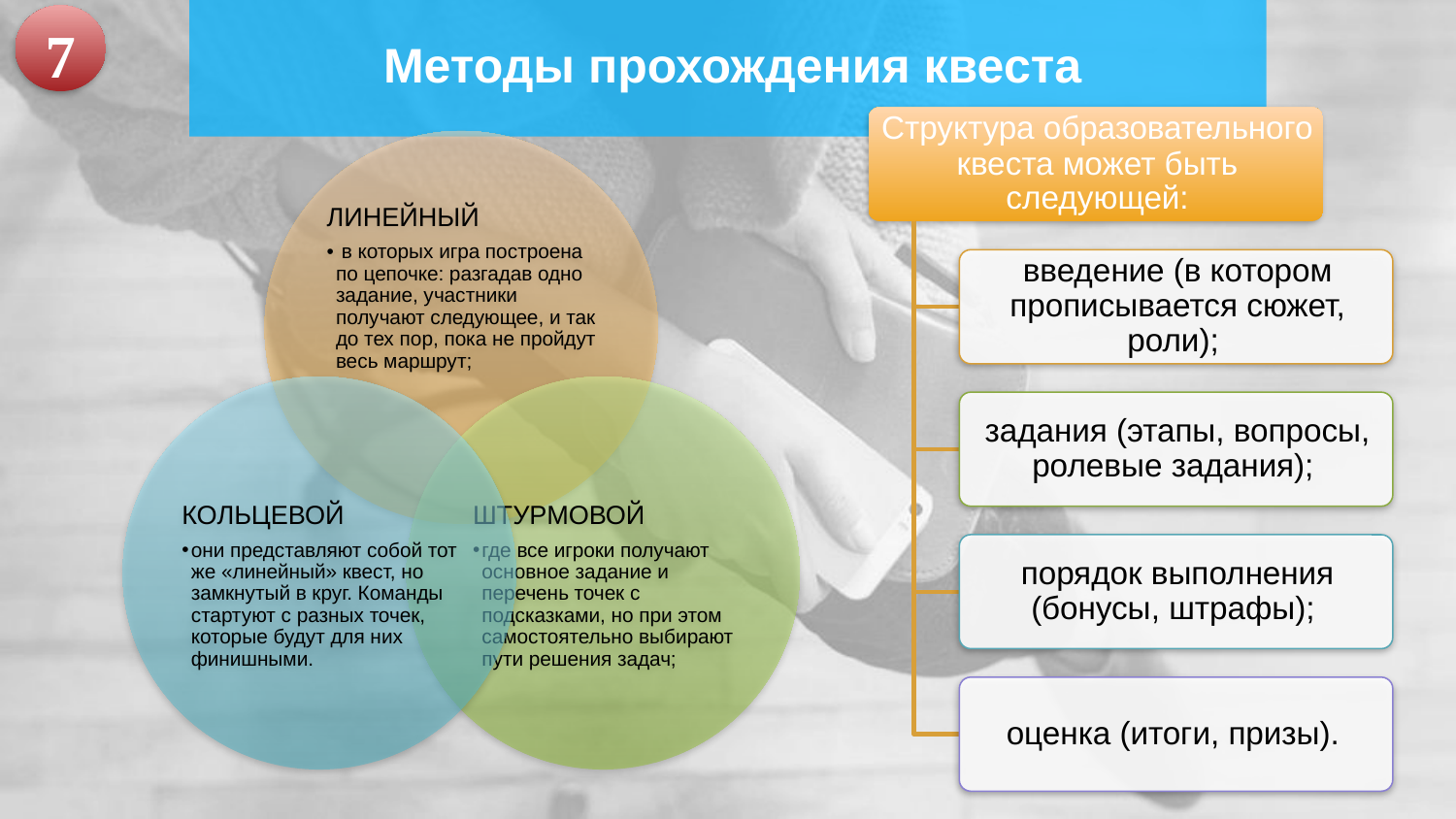

7
# Методы прохождения квеста
Структура образовательного квеста может быть следующей:
введение (в котором прописывается сюжет, роли);
задания (этапы, вопросы, ролевые задания);
порядок выполнения (бонусы, штрафы);
оценка (итоги, призы).
ЛИНЕЙНЫЙ
 в которых игра построена по цепочке: разгадав одно задание, участники получают следующее, и так до тех пор, пока не пройдут весь маршрут;
ШТУРМОВОЙ
где все игроки получают основное задание и перечень точек с подсказками, но при этом самостоятельно выбирают пути решения задач;
КОЛЬЦЕВОЙ
они представляют собой тот же «линейный» квест, но замкнутый в круг. Команды стартуют с разных точек, которые будут для них финишными.